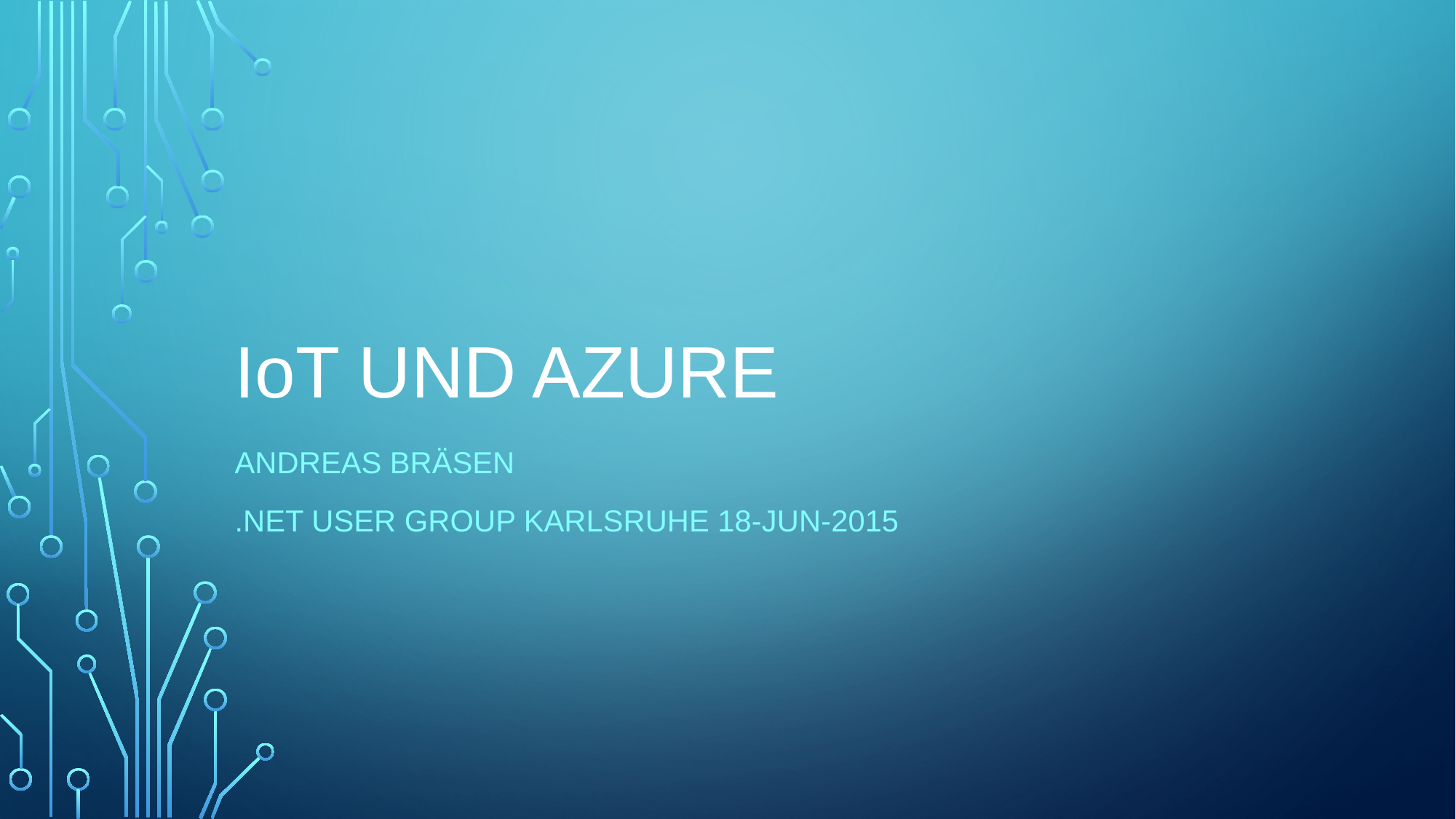

# IoT und Azure
Andreas Bräsen
.NET User Group Karlsruhe 18-Jun-2015